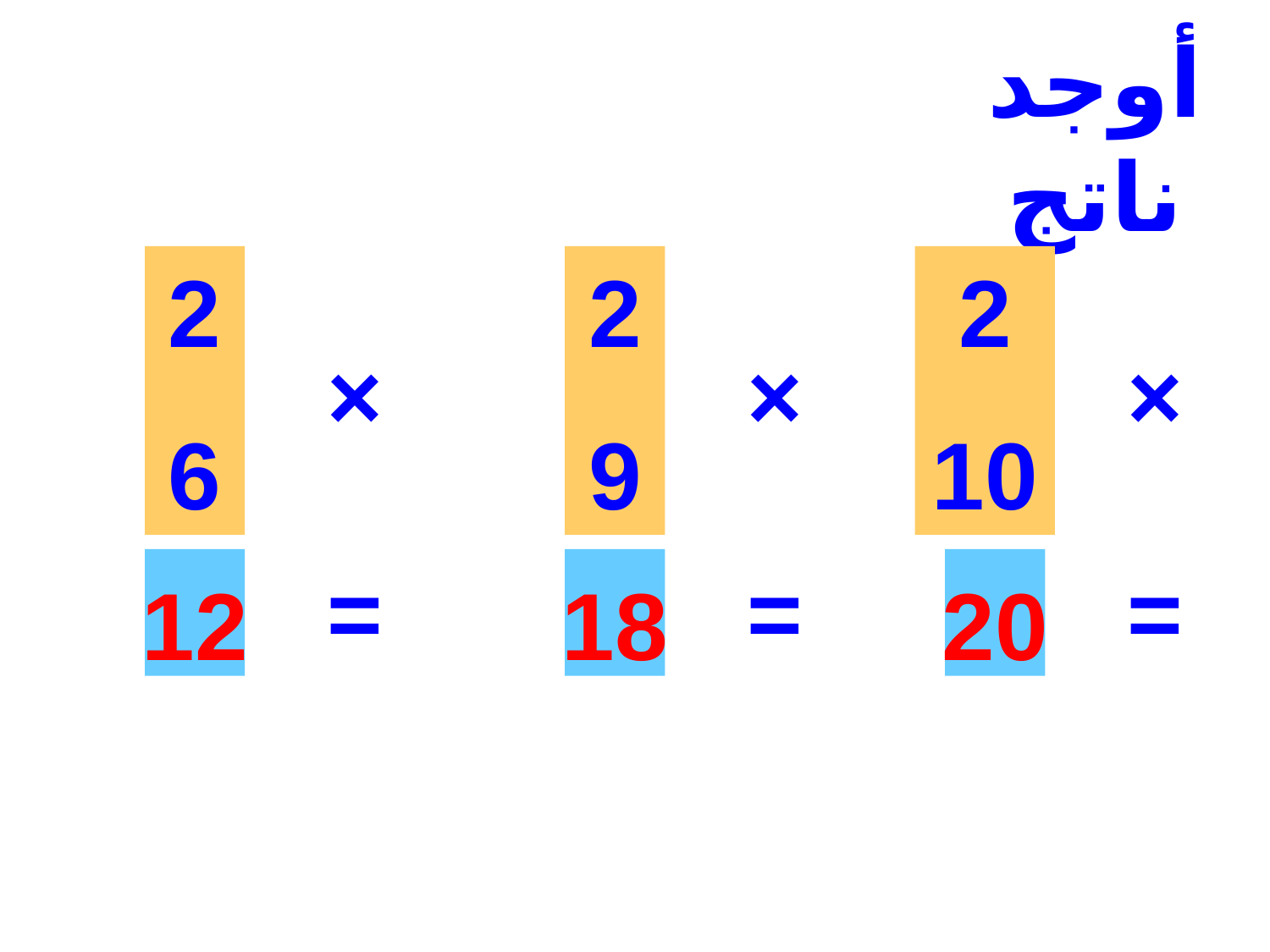

أوجد ناتج
2
6
2
9
2
10
×
×
×
=
=
=

12
18
20